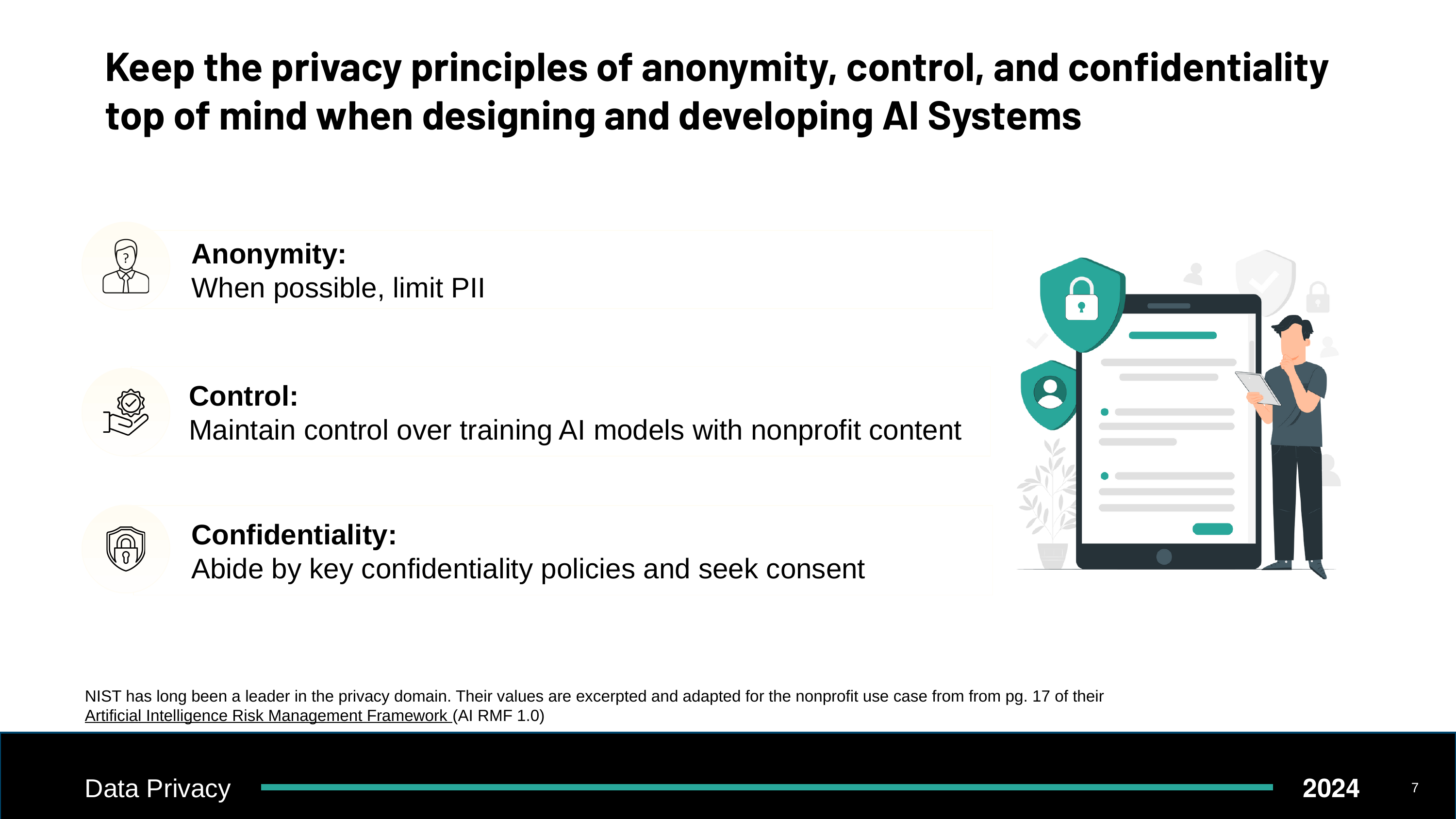

# Keep the privacy principles of anonymity, control, and confidentiality top of mind when designing and developing AI Systems

Anonymity:
When possible, limit PII

Control:
Maintain control over training AI models with nonprofit content

Confidentiality:
Abide by key confidentiality policies and seek consent
NIST has long been a leader in the privacy domain. Their values are excerpted and adapted for the nonprofit use case from from pg. 17 of their Artificial Intelligence Risk Management Framework (AI RMF 1.0)